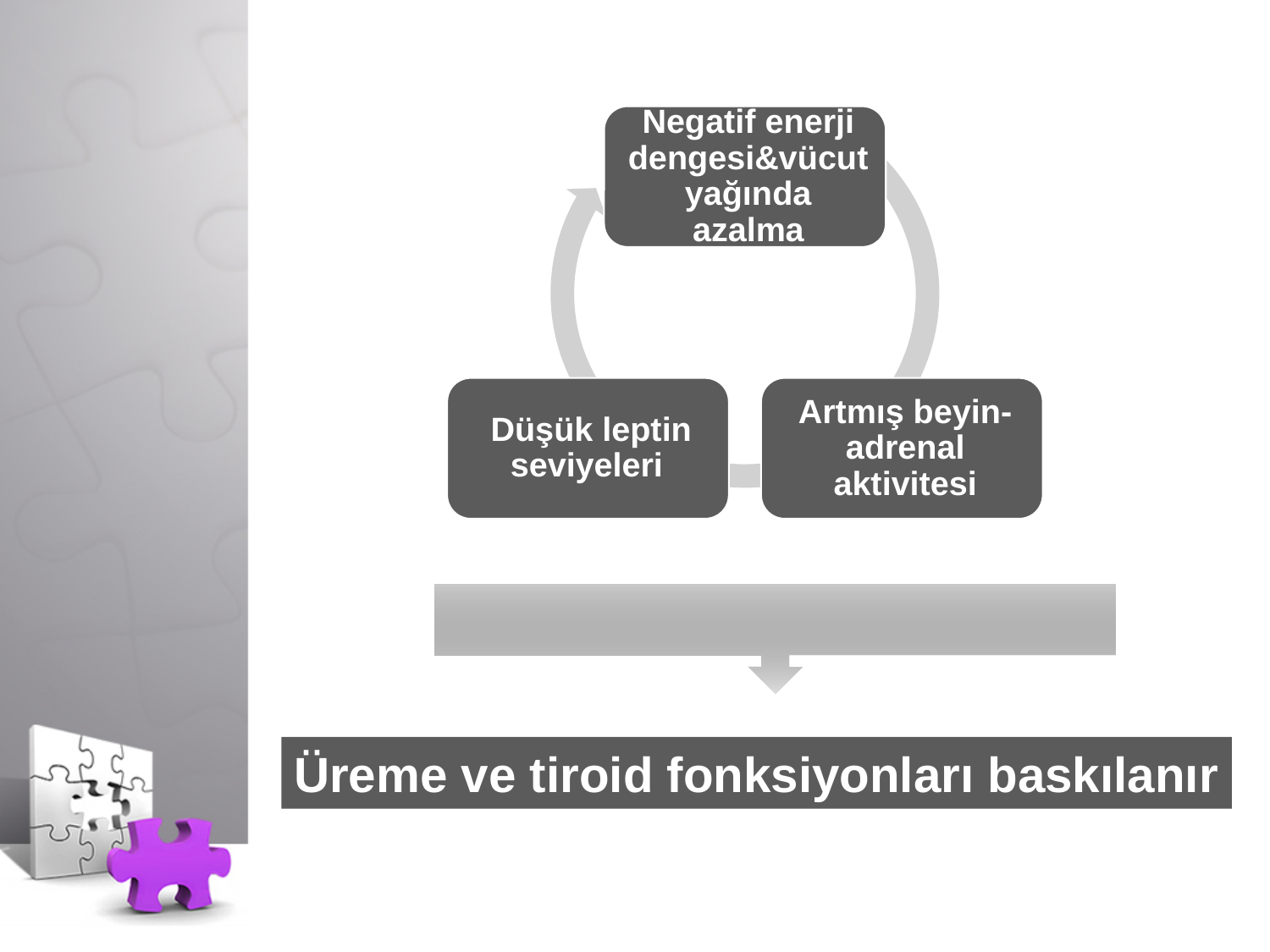

Negatif enerji dengesi&vücut yağında azalma
Artmış beyin-adrenal aktivitesi
Düşük leptin seviyeleri

Üreme ve tiroid fonksiyonları baskılanır